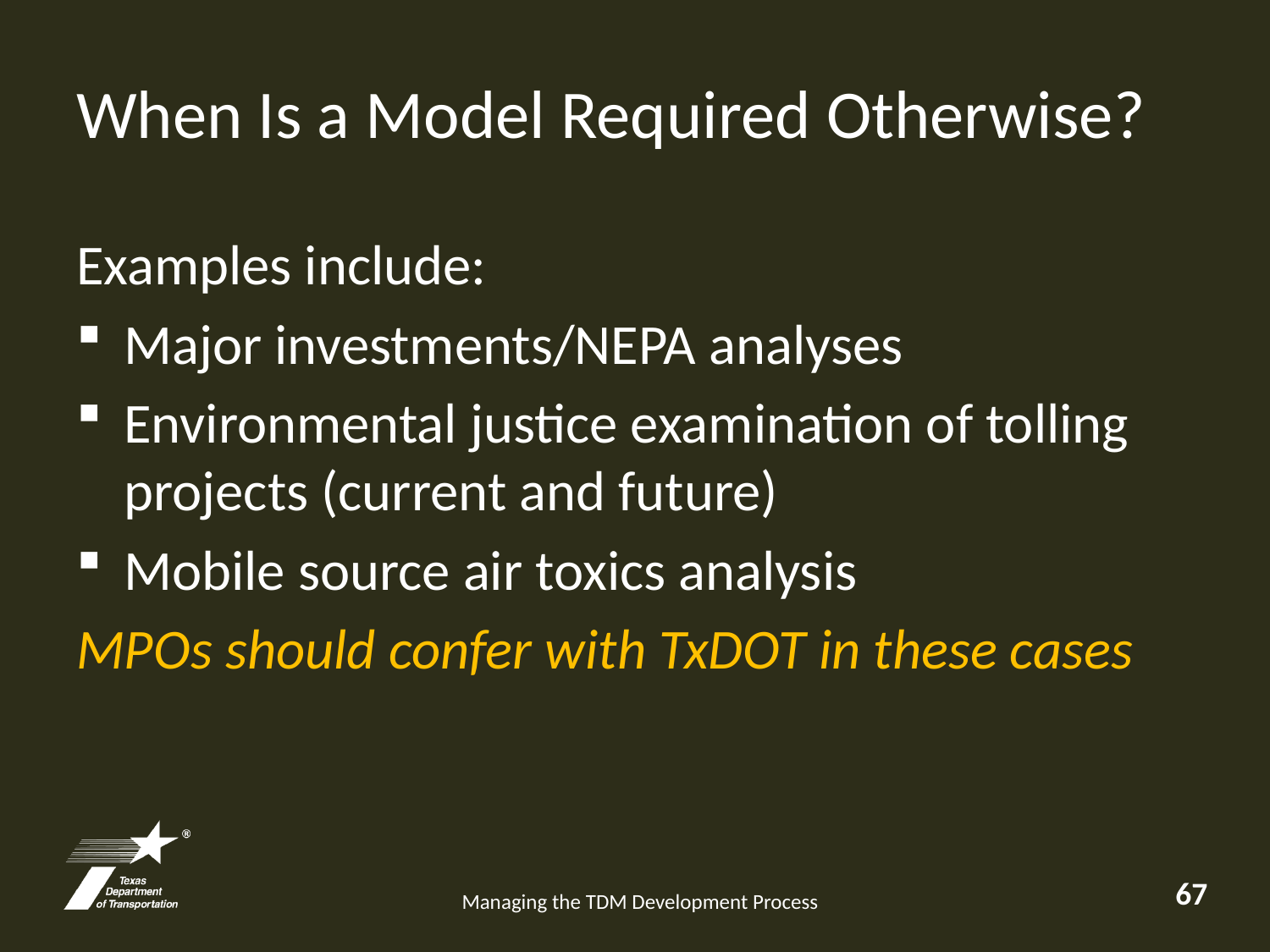

# When Is a Model Required Otherwise?
Examples include:
Major investments/NEPA analyses
Environmental justice examination of tolling projects (current and future)
Mobile source air toxics analysis
MPOs should confer with TxDOT in these cases